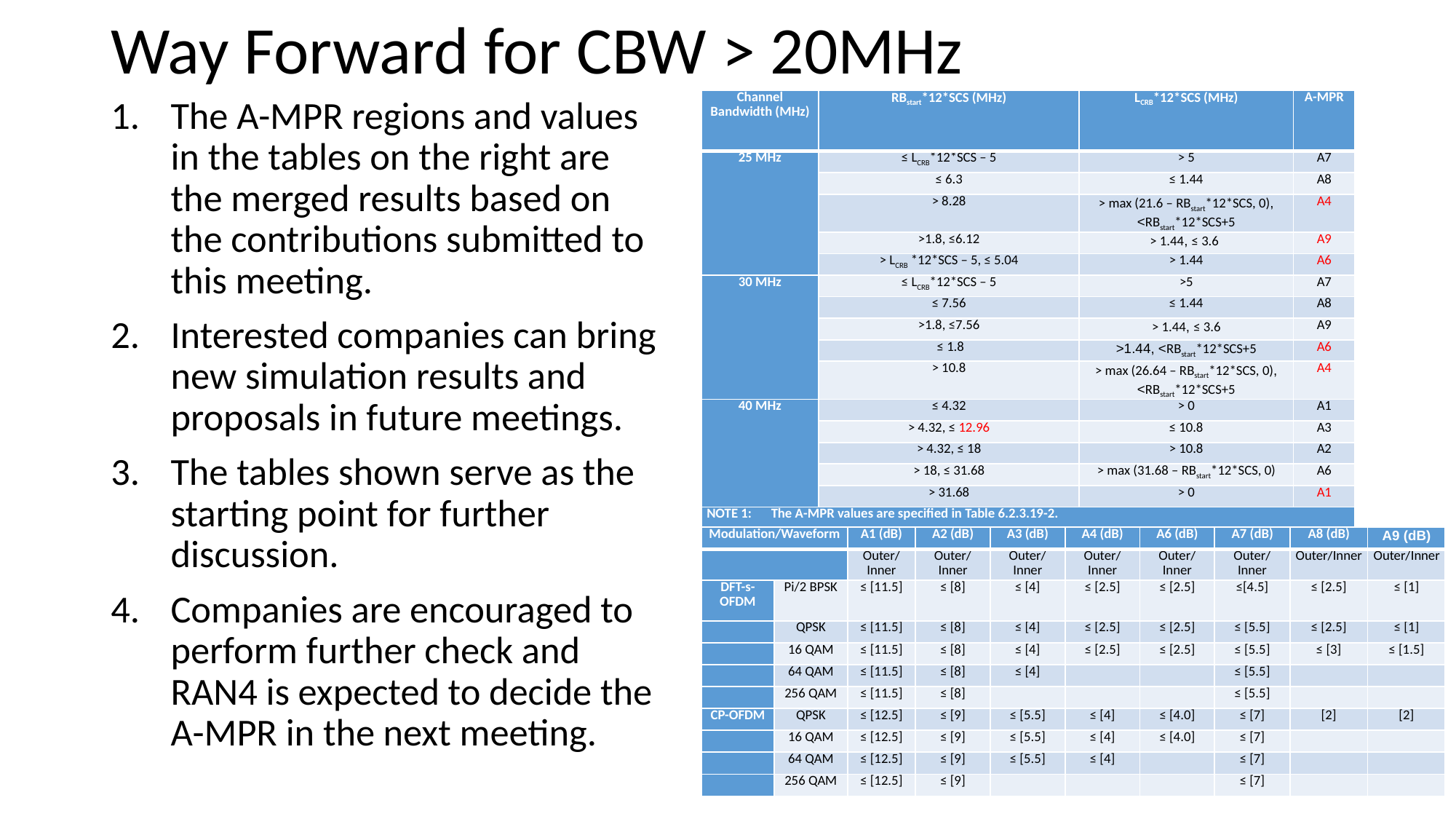

# Way Forward for CBW > 20MHz
The A-MPR regions and values in the tables on the right are the merged results based on the contributions submitted to this meeting.
Interested companies can bring new simulation results and proposals in future meetings.
The tables shown serve as the starting point for further discussion.
Companies are encouraged to perform further check and RAN4 is expected to decide the A-MPR in the next meeting.

| Channel Bandwidth (MHz) | RBstart\*12\*SCS (MHz) | LCRB\*12\*SCS (MHz) | A-MPR |
| --- | --- | --- | --- |
| 25 MHz | ≤ LCRB\*12\*SCS – 5 | > 5 | A7 |
|  | ≤ 6.3 | ≤ 1.44 | A8 |
|  | > 8.28 | > max (21.6 – RBstart\*12\*SCS, 0), <RBstart\*12\*SCS+5 | A4 |
|  | >1.8, ≤6.12 | > 1.44, ≤ 3.6 | A9 |
|  | > LCRB \*12\*SCS – 5, ≤ 5.04 | > 1.44 | A6 |
| 30 MHz | ≤ LCRB\*12\*SCS – 5 | >5 | A7 |
|  | ≤ 7.56 | ≤ 1.44 | A8 |
|  | >1.8, ≤7.56 | > 1.44, ≤ 3.6 | A9 |
|  | ≤ 1.8 | >1.44, <RBstart\*12\*SCS+5 | A6 |
|  | > 10.8 | > max (26.64 – RBstart\*12\*SCS, 0), <RBstart\*12\*SCS+5 | A4 |
| 40 MHz | ≤ 4.32 | > 0 | A1 |
|  | > 4.32, ≤ 12.96 | ≤ 10.8 | A3 |
|  | > 4.32, ≤ 18 | > 10.8 | A2 |
|  | > 18, ≤ 31.68 | > max (31.68 – RBstart\*12\*SCS, 0) | A6 |
|  | > 31.68 | > 0 | A1 |
| NOTE 1: The A-MPR values are specified in Table 6.2.3.19-2. |  |  |  |
| Modulation/Waveform |  | A1 (dB) | A2 (dB) | A3 (dB) | A4 (dB) | A6 (dB) | A7 (dB) | A8 (dB) | A9 (dB) |
| --- | --- | --- | --- | --- | --- | --- | --- | --- | --- |
|  |  | Outer/Inner | Outer/Inner | Outer/Inner | Outer/Inner | Outer/Inner | Outer/Inner | Outer/Inner | Outer/Inner |
| DFT-s-OFDM | Pi/2 BPSK | ≤ [11.5] | ≤ [8] | ≤ [4] | ≤ [2.5] | ≤ [2.5] | ≤[4.5] | ≤ [2.5] | ≤ [1] |
|  | QPSK | ≤ [11.5] | ≤ [8] | ≤ [4] | ≤ [2.5] | ≤ [2.5] | ≤ [5.5] | ≤ [2.5] | ≤ [1] |
|  | 16 QAM | ≤ [11.5] | ≤ [8] | ≤ [4] | ≤ [2.5] | ≤ [2.5] | ≤ [5.5] | ≤ [3] | ≤ [1.5] |
|  | 64 QAM | ≤ [11.5] | ≤ [8] | ≤ [4] |  |  | ≤ [5.5] |  |  |
|  | 256 QAM | ≤ [11.5] | ≤ [8] |  |  |  | ≤ [5.5] |  |  |
| CP-OFDM | QPSK | ≤ [12.5] | ≤ [9] | ≤ [5.5] | ≤ [4] | ≤ [4.0] | ≤ [7] | [2] | [2] |
|  | 16 QAM | ≤ [12.5] | ≤ [9] | ≤ [5.5] | ≤ [4] | ≤ [4.0] | ≤ [7] |  |  |
|  | 64 QAM | ≤ [12.5] | ≤ [9] | ≤ [5.5] | ≤ [4] |  | ≤ [7] |  |  |
|  | 256 QAM | ≤ [12.5] | ≤ [9] |  |  |  | ≤ [7] |  |  |